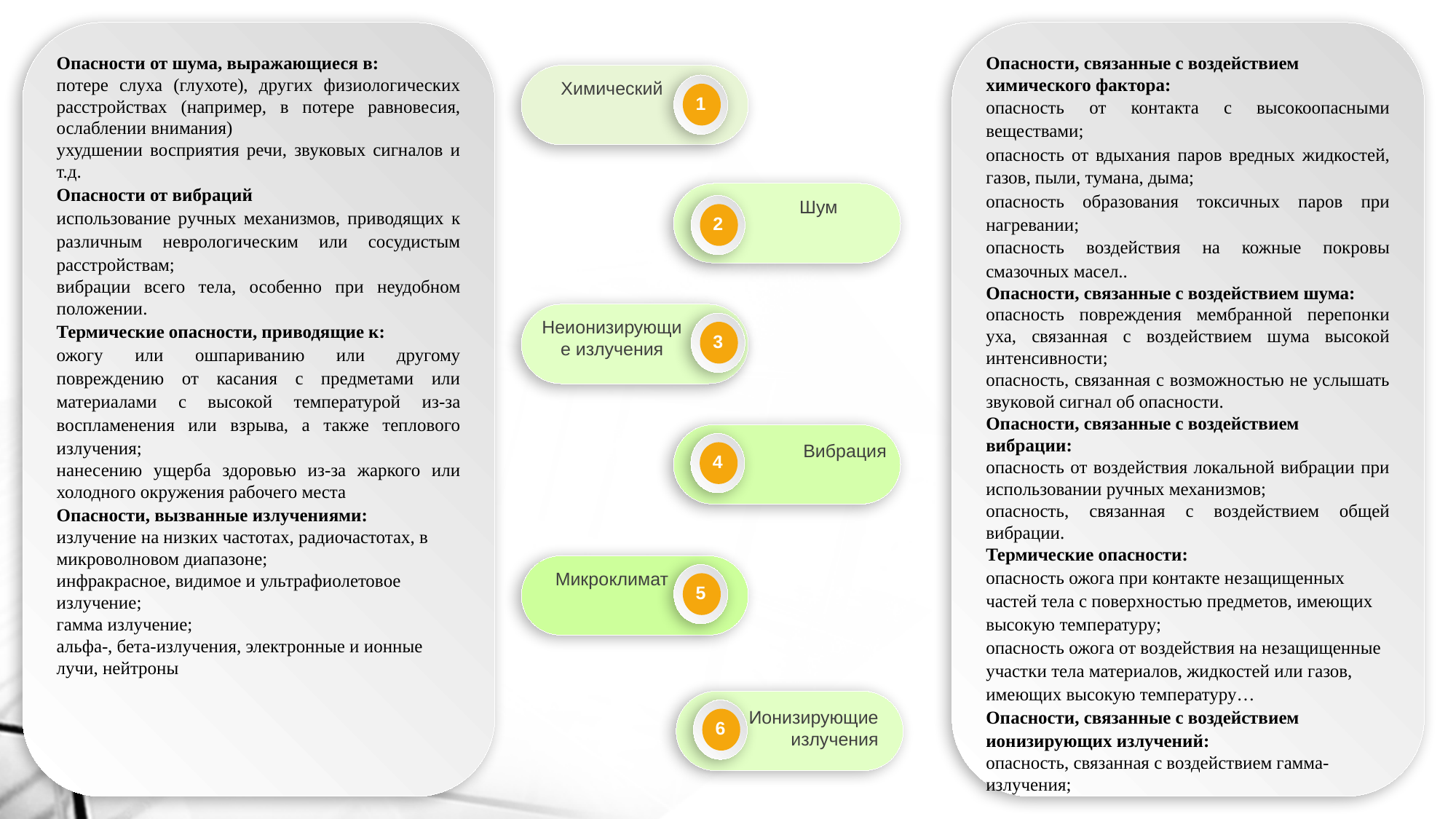

Опасности от шума, выражающиеся в:
потере слуха (глухоте), других физиологических расстройствах (например, в потере равновесия, ослаблении внимания)
ухудшении восприятия речи, звуковых сигналов и т.д.
Опасности от вибраций
использование ручных механизмов, приводящих к различным неврологическим или сосудистым расстройствам;
вибрации всего тела, особенно при неудобном положении.
Термические опасности, приводящие к:
ожогу или ошпариванию или другому повреждению от касания с предметами или материалами с высокой температурой из-за воспламенения или взрыва, а также теплового излучения;
нанесению ущерба здоровью из-за жаркого или холодного окружения рабочего места
Опасности, вызванные излучениями:
излучение на низких частотах, радиочастотах, в микроволновом диапазоне;
инфракрасное, видимое и ультрафиолетовое излучение;
гамма излучение;
альфа-, бета-излучения, электронные и ионные лучи, нейтроны

Опасности, связанные с воздействием химического фактора:
опасность от контакта с высокоопасными веществами;
опасность от вдыхания паров вредных жидкостей, газов, пыли, тумана, дыма;
опасность образования токсичных паров при нагревании;
опасность воздействия на кожные покровы смазочных масел..
Опасности, связанные с воздействием шума:
опасность повреждения мембранной перепонки уха, связанная с воздействием шума высокой интенсивности;
опасность, связанная с возможностью не услышать звуковой сигнал об опасности.
Опасности, связанные с воздействием вибрации:
опасность от воздействия локальной вибрации при использовании ручных механизмов;
опасность, связанная с воздействием общей вибрации.
Термические опасности:
опасность ожога при контакте незащищенных частей тела с поверхностью предметов, имеющих высокую температуру;
опасность ожога от воздействия на незащищенные участки тела материалов, жидкостей или газов, имеющих высокую температуру…
Опасности, связанные с воздействием ионизирующих излучений:
опасность, связанная с воздействием гамма-излучения;

Химический

1

Шум

2

Неионизирующие излучения

3

Вибрация

4

Микроклимат

5

Ионизирующие излучения

6